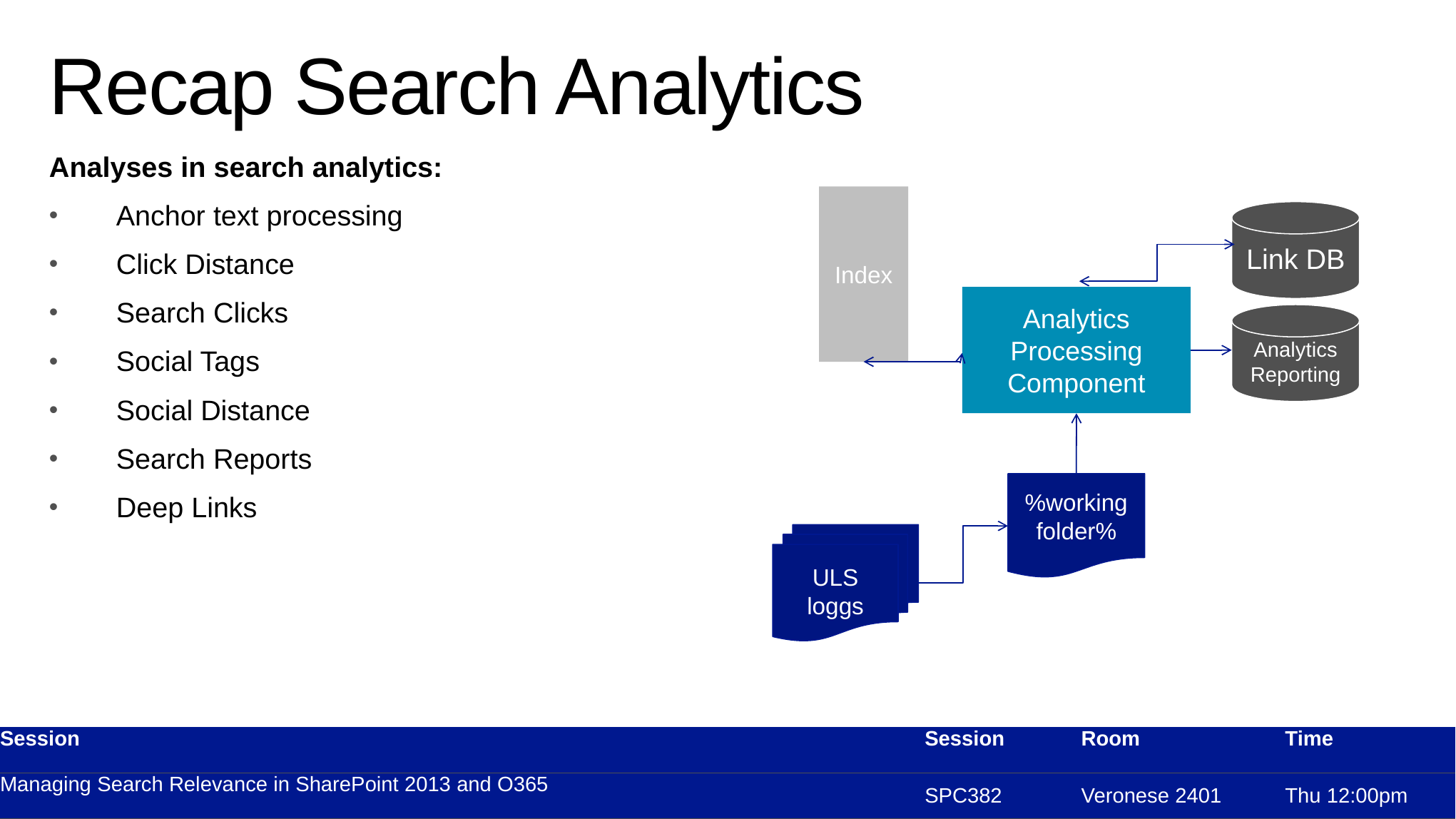

# Recap Search Analytics
Analyses in search analytics:
Anchor text processing
Click Distance
Search Clicks
Social Tags
Social Distance
Search Reports
Deep Links

Index
Link DB
Analytics Processing Component
Analytics Reporting
%working folder%
ULS loggs
| Session | Session | Room | Time |
| --- | --- | --- | --- |
| Managing Search Relevance in SharePoint 2013 and O365 | SPC382 | Veronese 2401 | Thu 12:00pm |